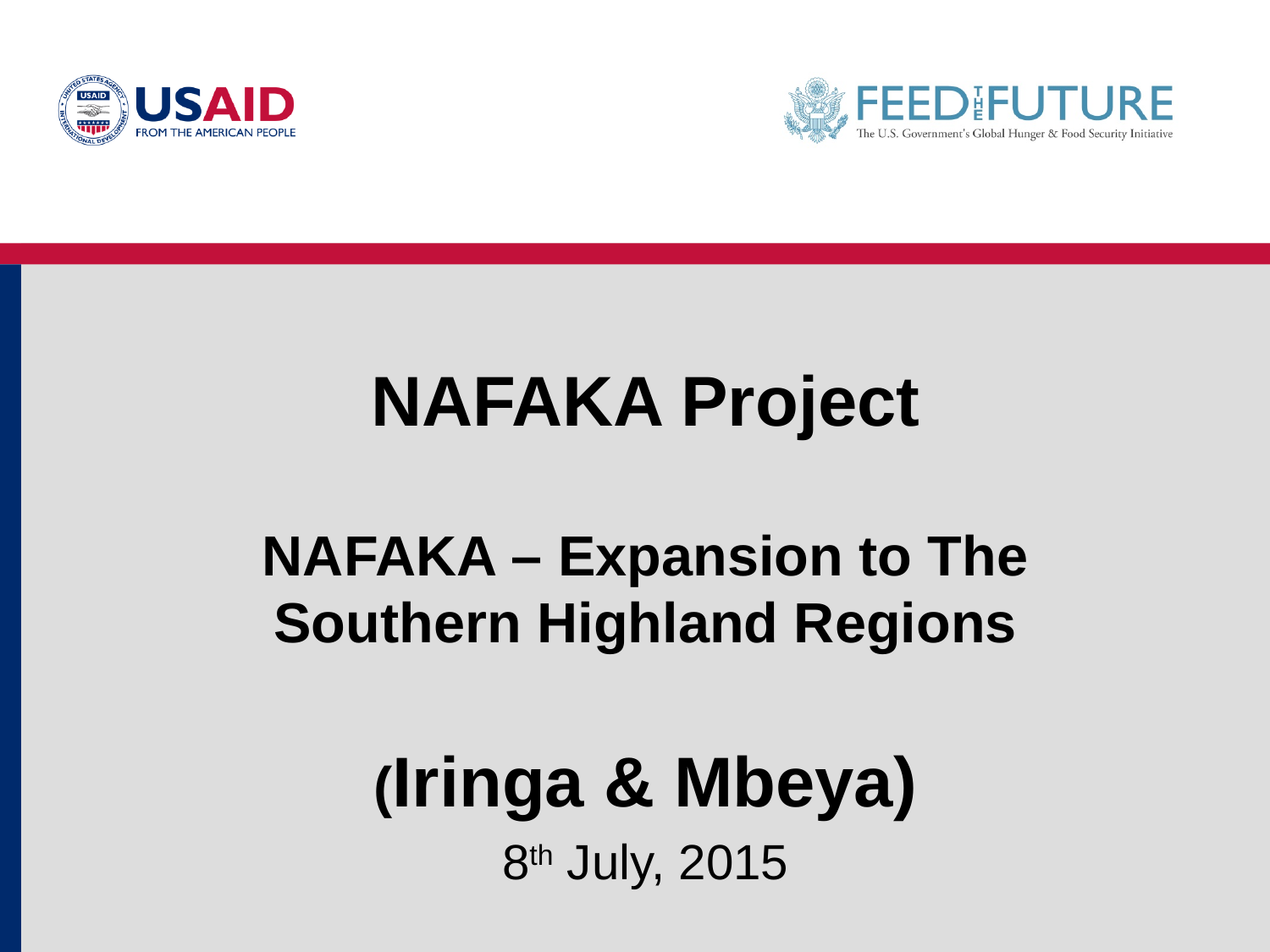

NAFAKA Project
NAFAKA – Expansion to The Southern Highland Regions
(Iringa & Mbeya)
8th July, 2015